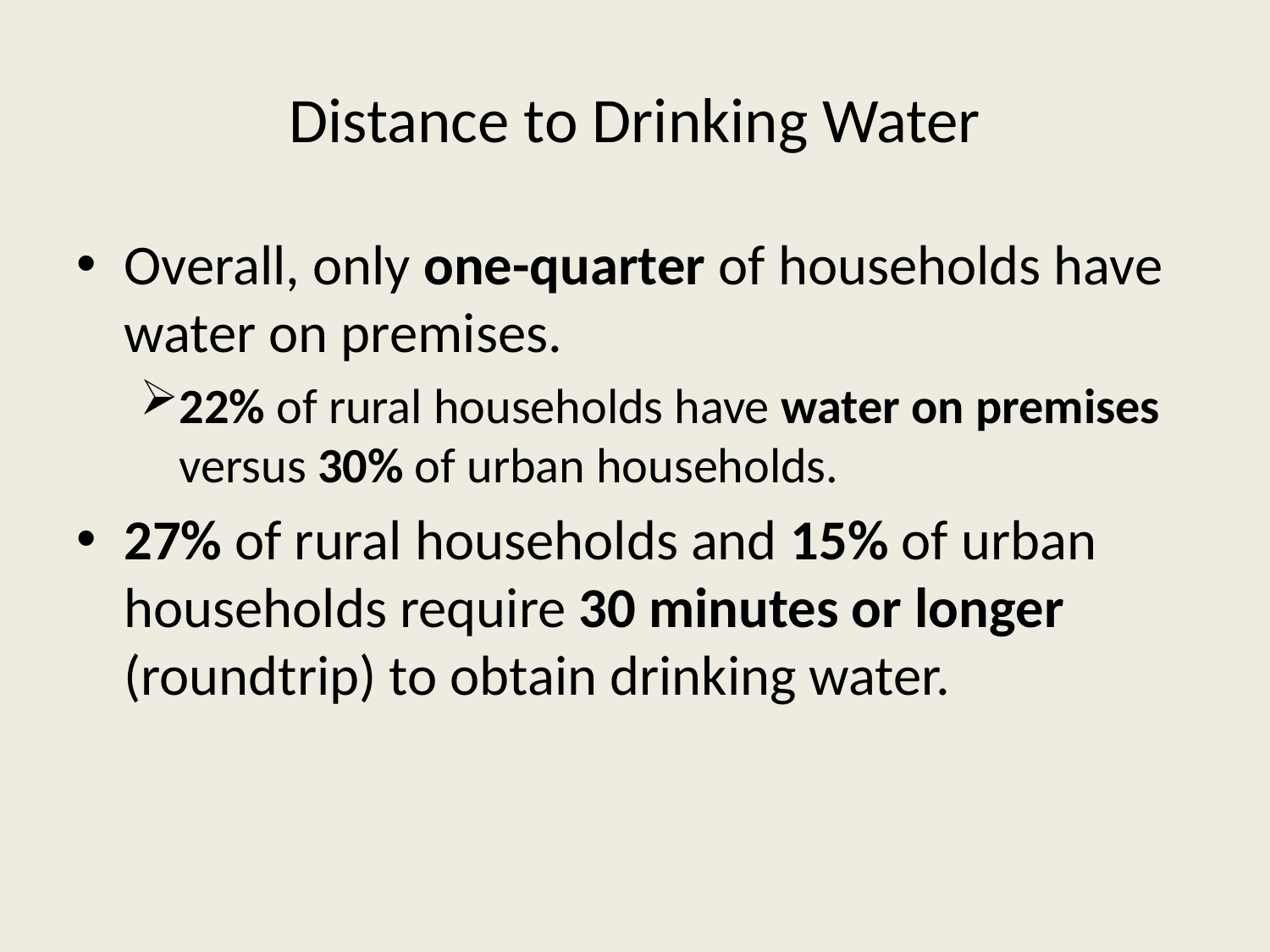

# Distance to Drinking Water
Overall, only one-quarter of households have water on premises.
22% of rural households have water on premises versus 30% of urban households.
27% of rural households and 15% of urban households require 30 minutes or longer (roundtrip) to obtain drinking water.